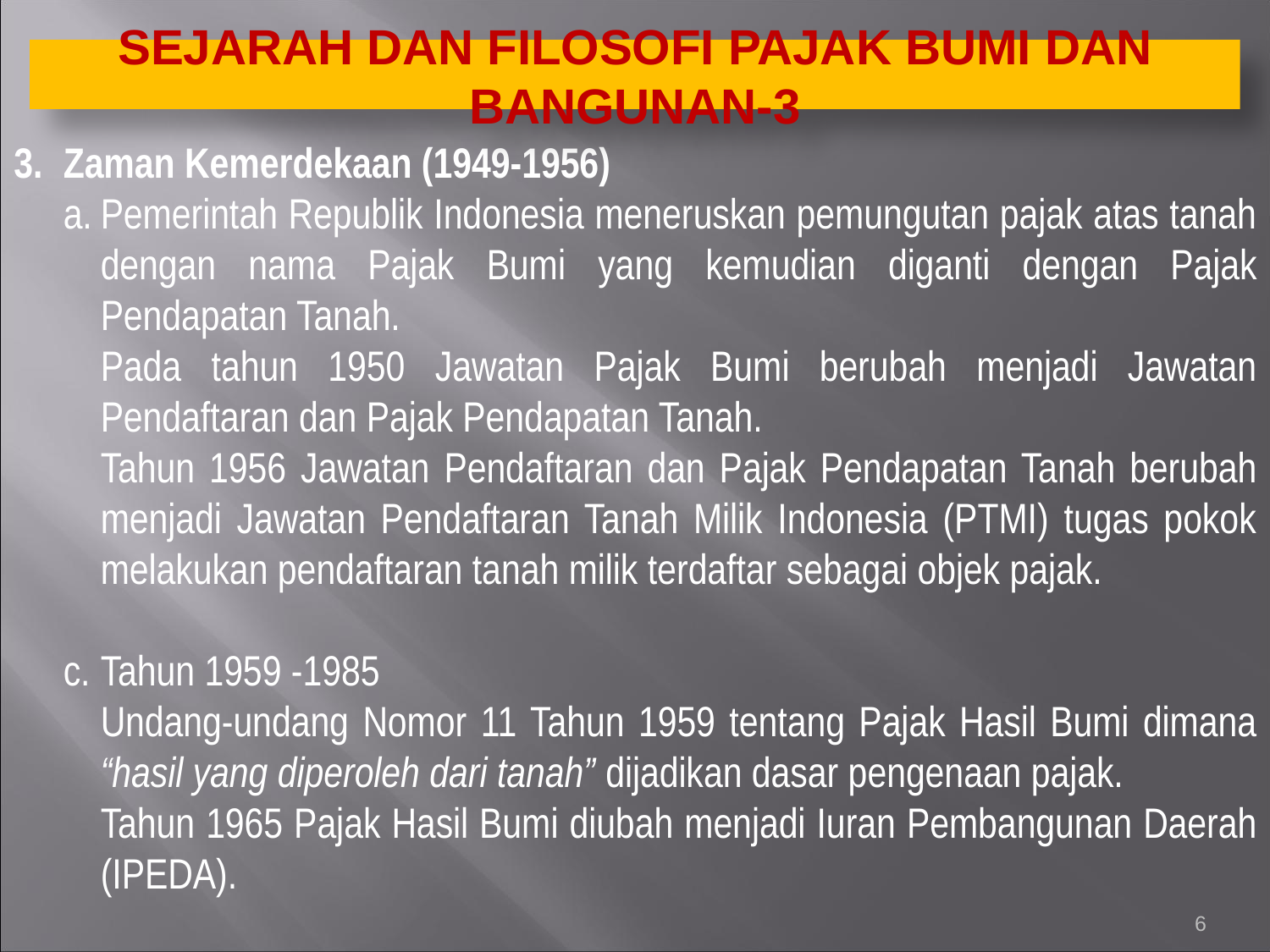

SEJARAH DAN FILOSOFI PAJAK BUMI DAN BANGUNAN-3
3.	Zaman Kemerdekaan (1949-1956)
Pemerintah Republik Indonesia meneruskan pemungutan pajak atas tanah dengan nama Pajak Bumi yang kemudian diganti dengan Pajak Pendapatan Tanah.
	Pada tahun 1950 Jawatan Pajak Bumi berubah menjadi Jawatan Pendaftaran dan Pajak Pendapatan Tanah.
	Tahun 1956 Jawatan Pendaftaran dan Pajak Pendapatan Tanah berubah menjadi Jawatan Pendaftaran Tanah Milik Indonesia (PTMI) tugas pokok melakukan pendaftaran tanah milik terdaftar sebagai objek pajak.

c.	Tahun 1959 -1985
	Undang-undang Nomor 11 Tahun 1959 tentang Pajak Hasil Bumi dimana “hasil yang diperoleh dari tanah” dijadikan dasar pengenaan pajak.
	Tahun 1965 Pajak Hasil Bumi diubah menjadi Iuran Pembangunan Daerah (IPEDA).

6